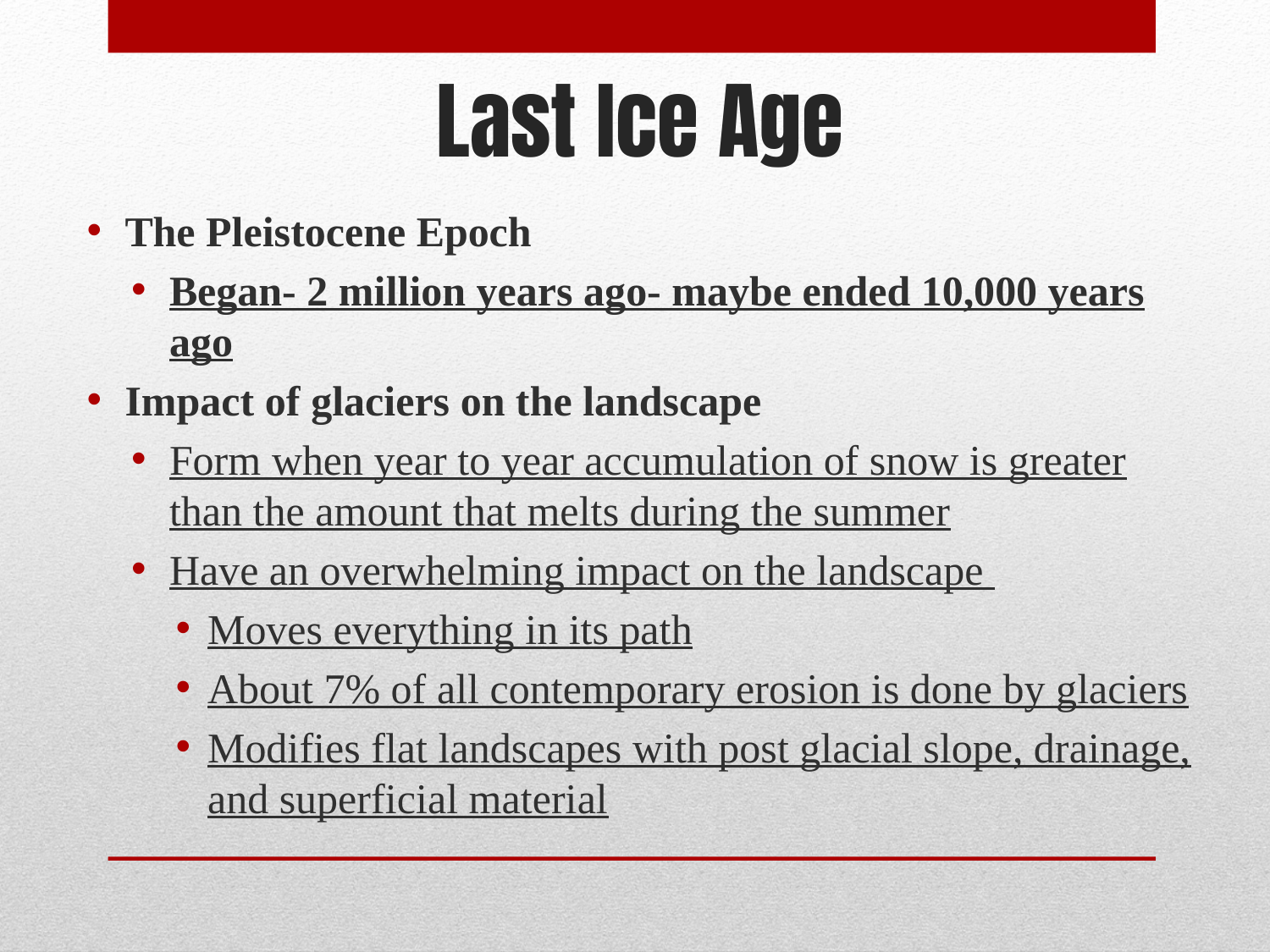

Last Ice Age
The Pleistocene Epoch
Began- 2 million years ago- maybe ended 10,000 years ago
Impact of glaciers on the landscape
Form when year to year accumulation of snow is greater than the amount that melts during the summer
Have an overwhelming impact on the landscape
Moves everything in its path
About 7% of all contemporary erosion is done by glaciers
Modifies flat landscapes with post glacial slope, drainage, and superficial material